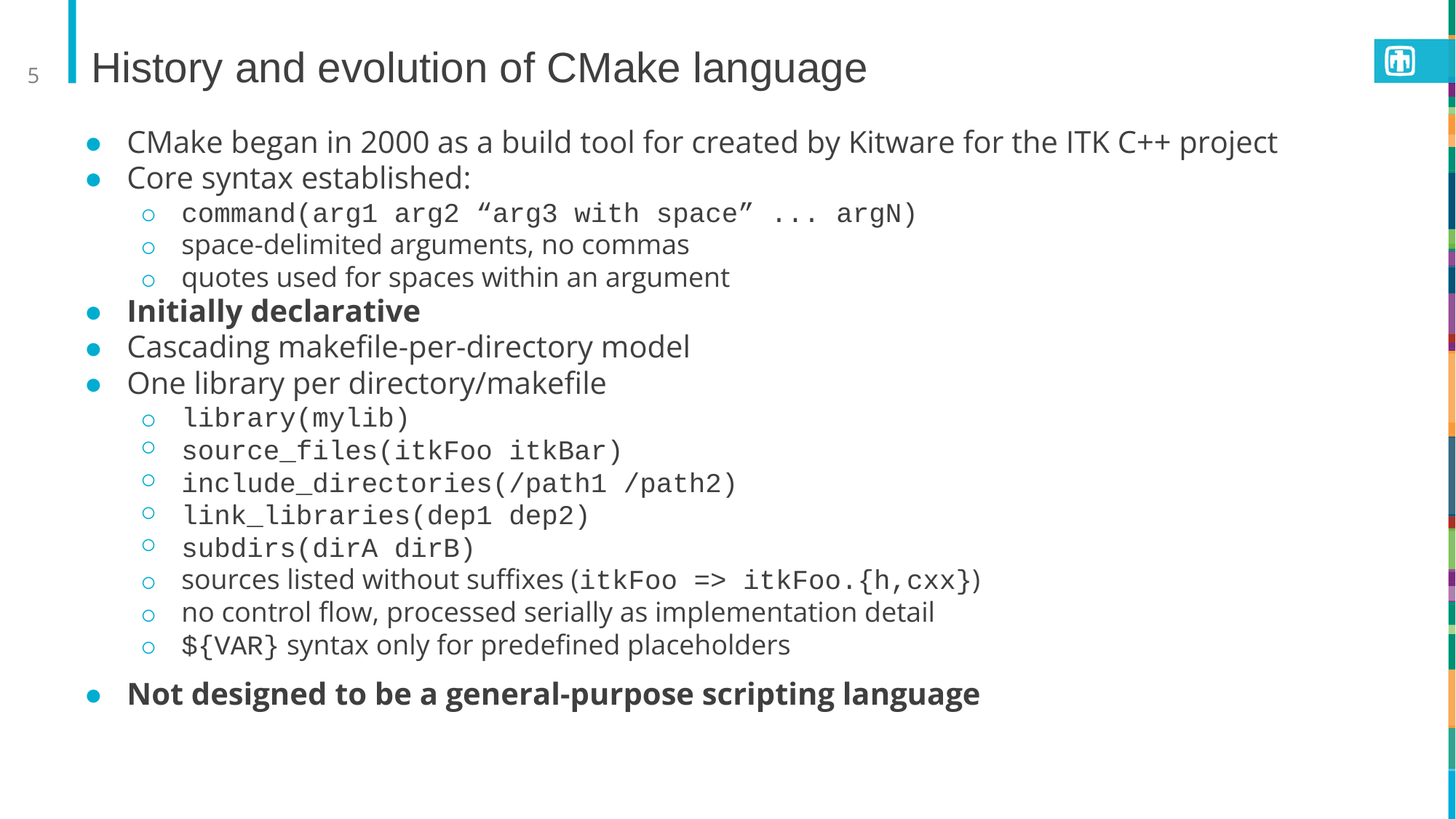

5
# History and evolution of CMake language
CMake began in 2000 as a build tool for created by Kitware for the ITK C++ project
Core syntax established:
command(arg1 arg2 “arg3 with space” ... argN)
space-delimited arguments, no commas
quotes used for spaces within an argument
Initially declarative
Cascading makefile-per-directory model
One library per directory/makefile
library(mylib)
source_files(itkFoo itkBar)
include_directories(/path1 /path2)
link_libraries(dep1 dep2)
subdirs(dirA dirB)
sources listed without suffixes (itkFoo => itkFoo.{h,cxx})
no control flow, processed serially as implementation detail
${VAR} syntax only for predefined placeholders
Not designed to be a general-purpose scripting language